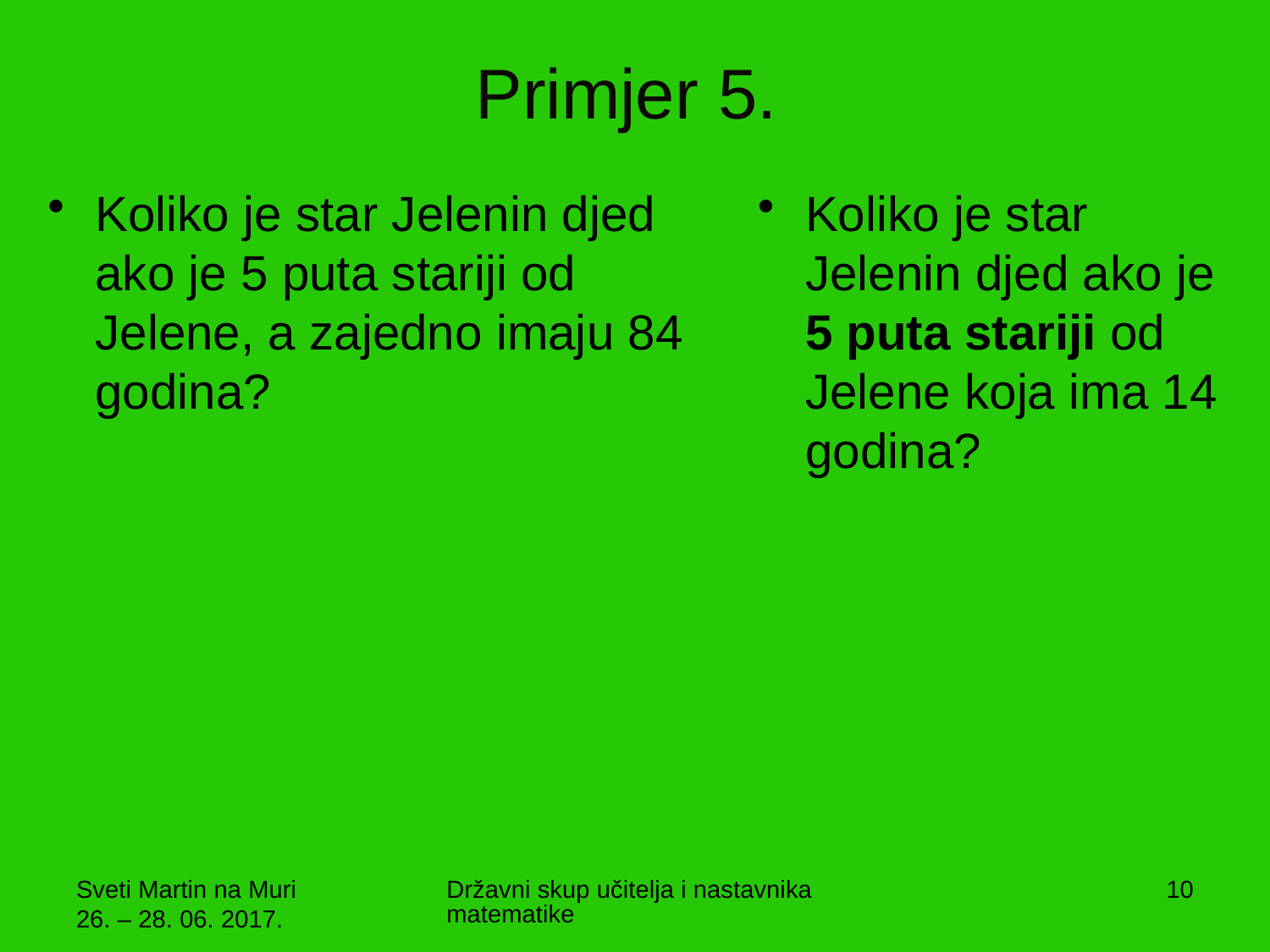

# Primjer 5.
Koliko je star Jelenin djed ako je 5 puta stariji od Jelene, a zajedno imaju 84 godina?
Koliko je star Jelenin djed ako je 5 puta stariji od Jelene koja ima 14 godina?
Sveti Martin na Muri 26. – 28. 06. 2017.
Državni skup učitelja i nastavnika matematike
10